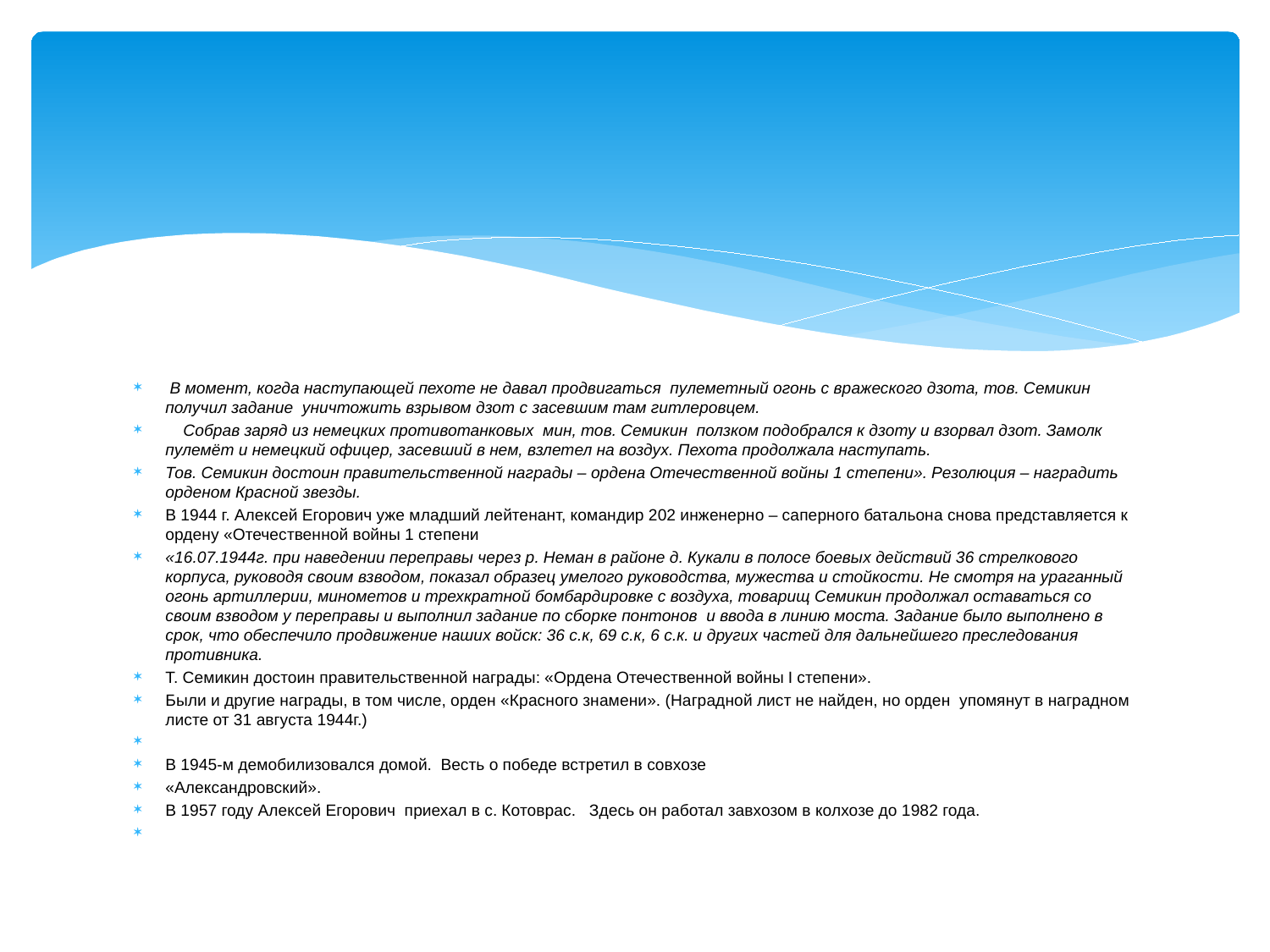

#
 В момент, когда наступающей пехоте не давал продвигаться  пулеметный огонь с вражеского дзота, тов. Семикин   получил задание  уничтожить взрывом дзот с засевшим там гитлеровцем.
    Собрав заряд из немецких противотанковых  мин, тов. Семикин  ползком подобрался к дзоту и взорвал дзот. Замолк пулемёт и немецкий офицер, засевший в нем, взлетел на воздух. Пехота продолжала наступать.
Тов. Семикин достоин правительственной награды – ордена Отечественной войны 1 степени». Резолюция – наградить орденом Красной звезды.
В 1944 г. Алексей Егорович уже младший лейтенант, командир 202 инженерно – саперного батальона снова представляется к ордену «Отечественной войны 1 степени
«16.07.1944г. при наведении переправы через р. Неман в районе д. Кукали в полосе боевых действий 36 стрелкового корпуса, руководя своим взводом, показал образец умелого руководства, мужества и стойкости. Не смотря на ураганный огонь артиллерии, минометов и трехкратной бомбардировке с воздуха, товарищ Семикин продолжал оставаться со своим взводом у переправы и выполнил задание по сборке понтонов  и ввода в линию моста. Задание было выполнено в срок, что обеспечило продвижение наших войск: 36 с.к, 69 с.к, 6 с.к. и других частей для дальнейшего преследования противника.
Т. Семикин достоин правительственной награды: «Ордена Отечественной войны I степени».
Были и другие награды, в том числе, орден «Красного знамени». (Наградной лист не найден, но орден  упомянут в наградном листе от 31 августа 1944г.)

В 1945-м демобилизовался домой.  Весть о победе встретил в совхозе
«Александровский».
В 1957 году Алексей Егорович  приехал в с. Котоврас.   Здесь он работал завхозом в колхозе до 1982 года.